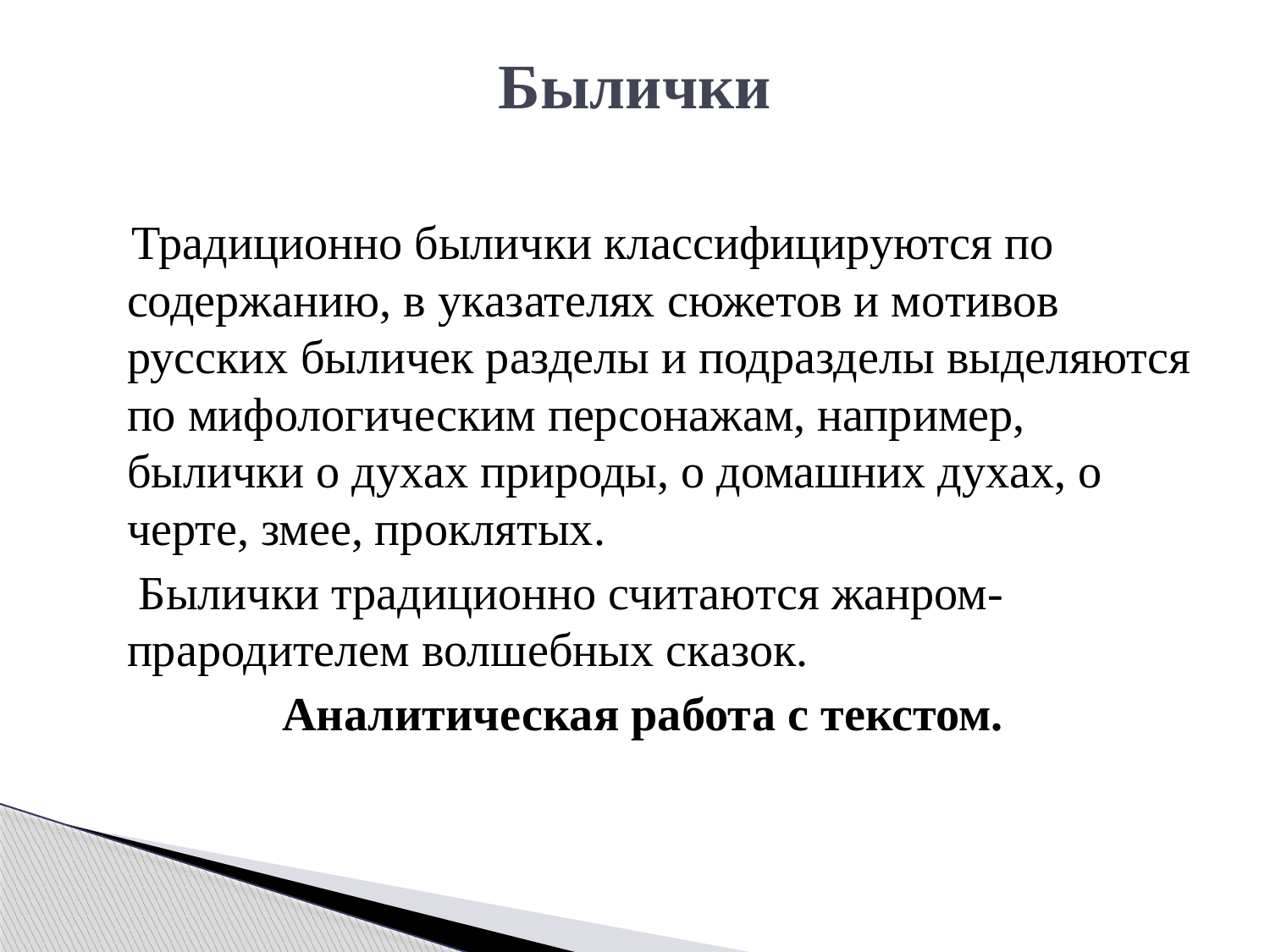

# Былички
   Традиционно былички классифицируются по содержанию, в указателях сюжетов и мотивов русских быличек разделы и подразделы выделяются по мифологическим персонажам, например, былички о духах природы, о домашних духах, о черте, змее, проклятых.
    Былички традиционно считаются жанром-прародителем волшебных сказок.
Аналитическая работа с текстом.